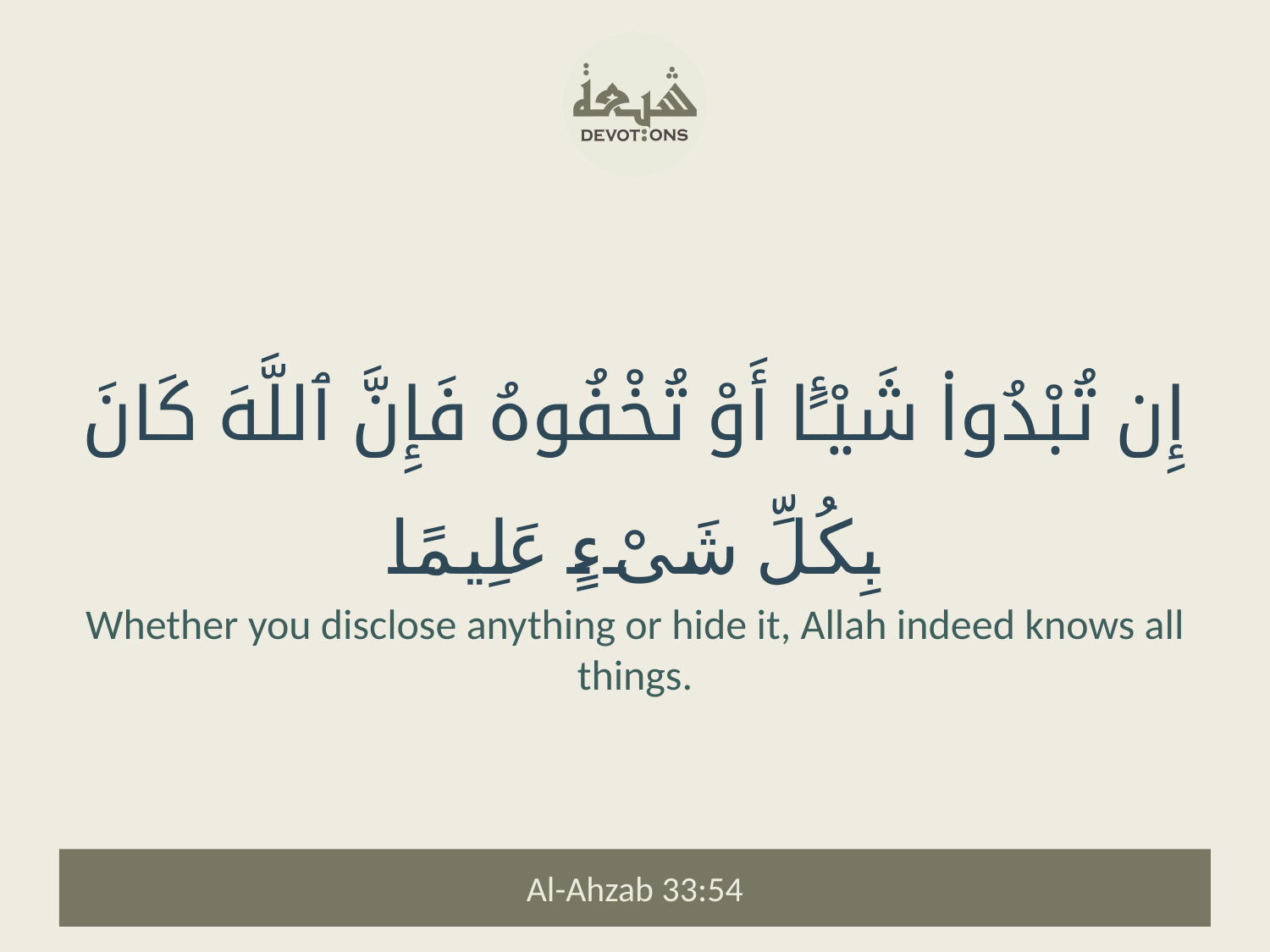

إِن تُبْدُوا۟ شَيْـًٔا أَوْ تُخْفُوهُ فَإِنَّ ٱللَّهَ كَانَ بِكُلِّ شَىْءٍ عَلِيمًا
Whether you disclose anything or hide it, Allah indeed knows all things.
Al-Ahzab 33:54